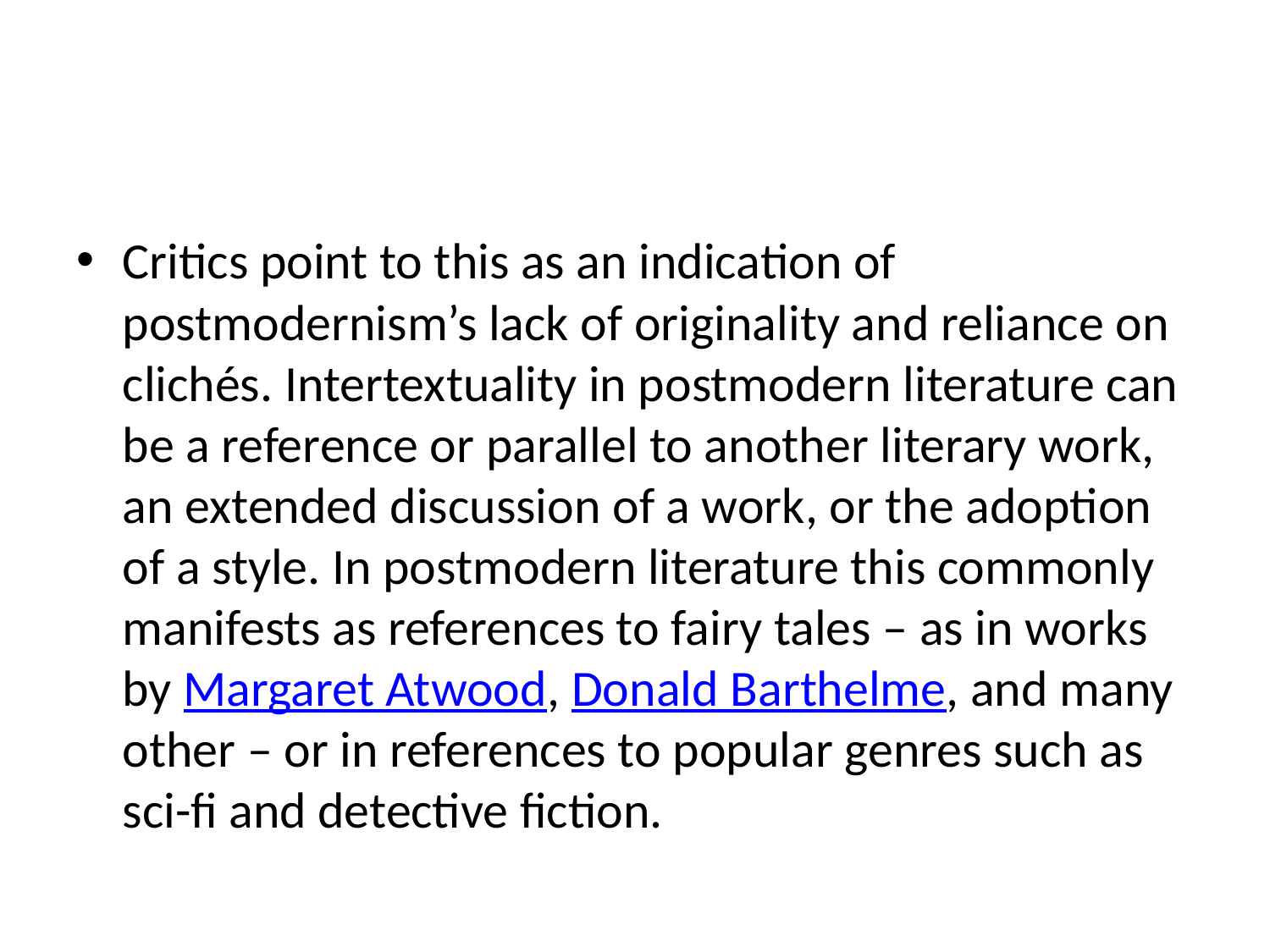

#
Critics point to this as an indication of postmodernism’s lack of originality and reliance on clichés. Intertextuality in postmodern literature can be a reference or parallel to another literary work, an extended discussion of a work, or the adoption of a style. In postmodern literature this commonly manifests as references to fairy tales – as in works by Margaret Atwood, Donald Barthelme, and many other – or in references to popular genres such as sci-fi and detective fiction.